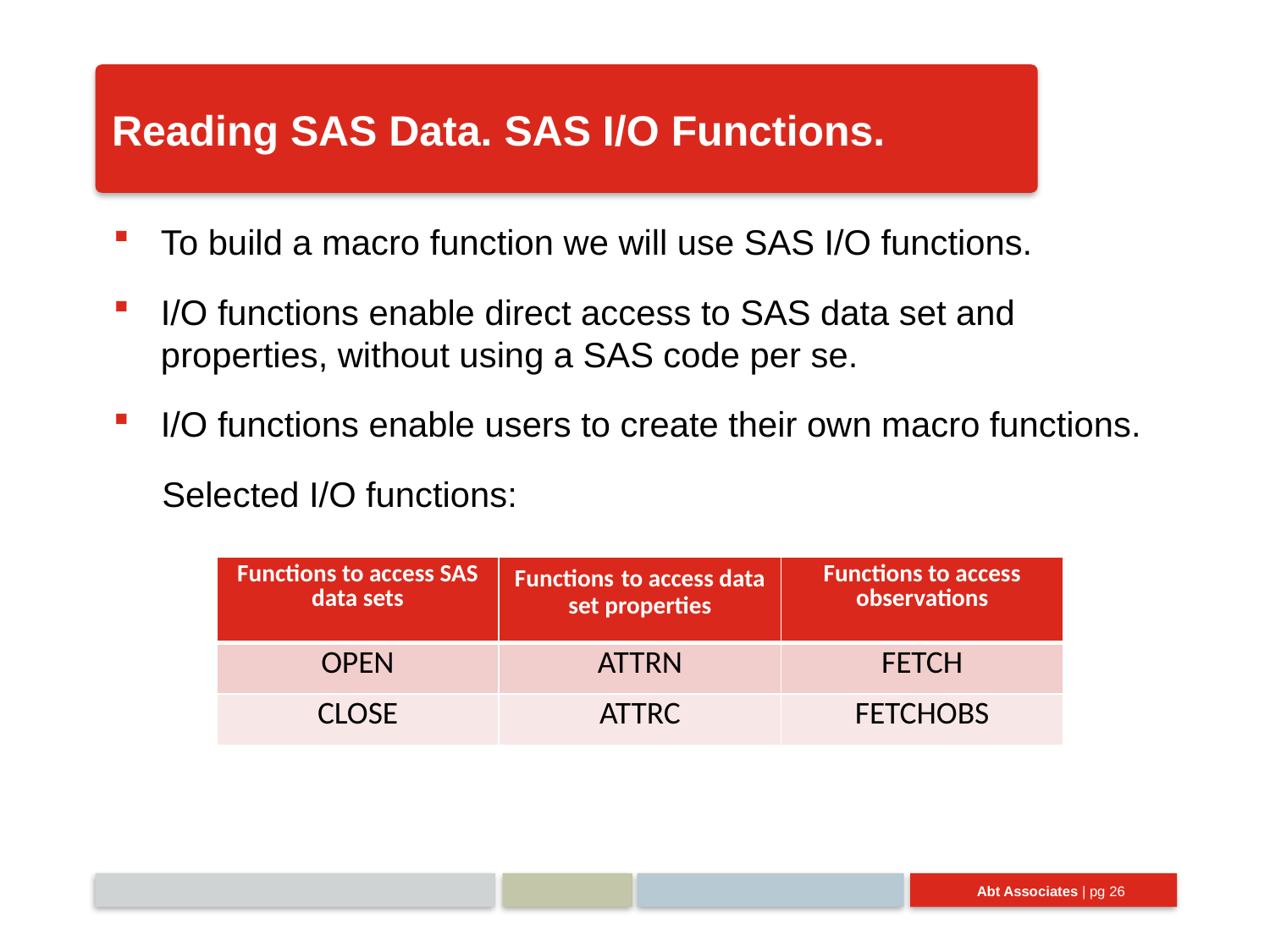

# Reading SAS Data. SAS I/O Functions.
To build a macro function we will use SAS I/O functions.
I/O functions enable direct access to SAS data set and properties, without using a SAS code per se.
I/O functions enable users to create their own macro functions.
     Selected I/O functions:

| Functions to access SAS data sets | Functions to access data set properties | Functions to access observations |
| --- | --- | --- |
| OPEN | ATTRN | FETCH |
| CLOSE | ATTRC | FETCHOBS |